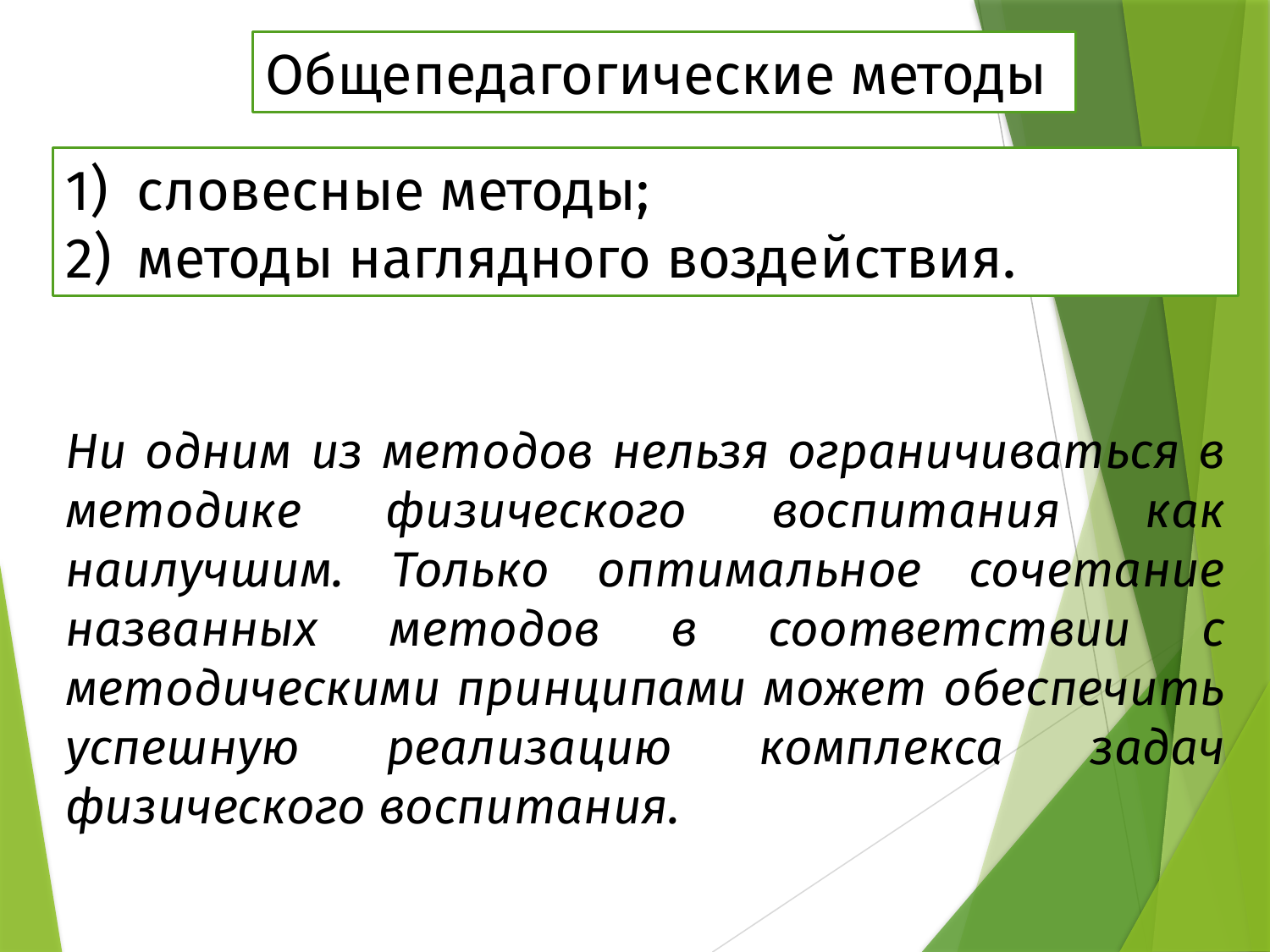

Общепедагогические методы
словесные методы;
методы наглядного воздействия.
Ни одним из методов нельзя ограничиваться в методике физического воспитания как наилучшим. Только оптимальное сочетание названных методов в соответствии с методическими принципами может обеспечить успешную реализацию комплекса задач физического воспитания.